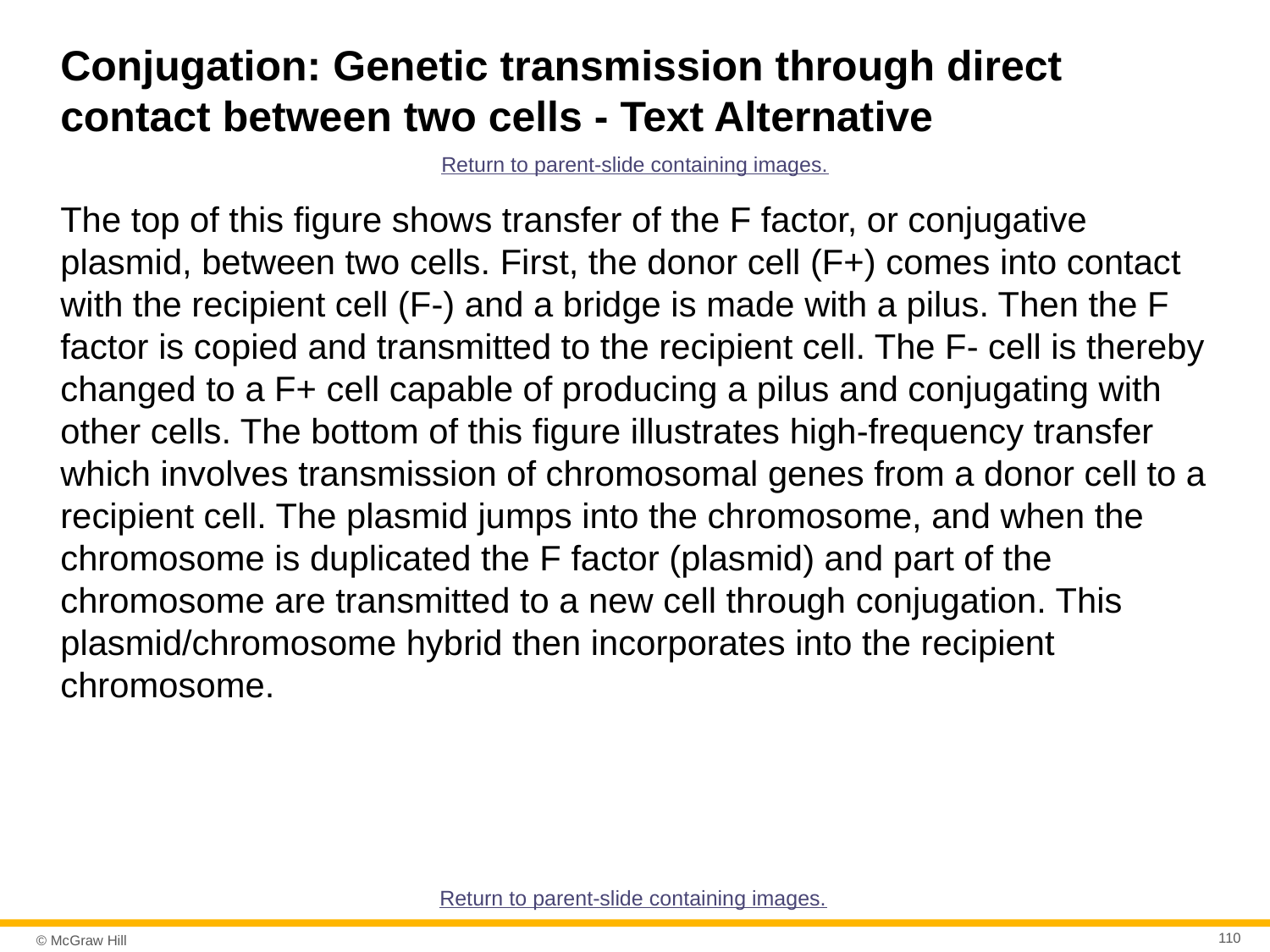

# Conjugation: Genetic transmission through direct contact between two cells - Text Alternative
Return to parent-slide containing images.
The top of this figure shows transfer of the F factor, or conjugative plasmid, between two cells. First, the donor cell (F+) comes into contact with the recipient cell (F-) and a bridge is made with a pilus. Then the F factor is copied and transmitted to the recipient cell. The F- cell is thereby changed to a F+ cell capable of producing a pilus and conjugating with other cells. The bottom of this figure illustrates high-frequency transfer which involves transmission of chromosomal genes from a donor cell to a recipient cell. The plasmid jumps into the chromosome, and when the chromosome is duplicated the F factor (plasmid) and part of the chromosome are transmitted to a new cell through conjugation. This plasmid/chromosome hybrid then incorporates into the recipient chromosome.
Return to parent-slide containing images.